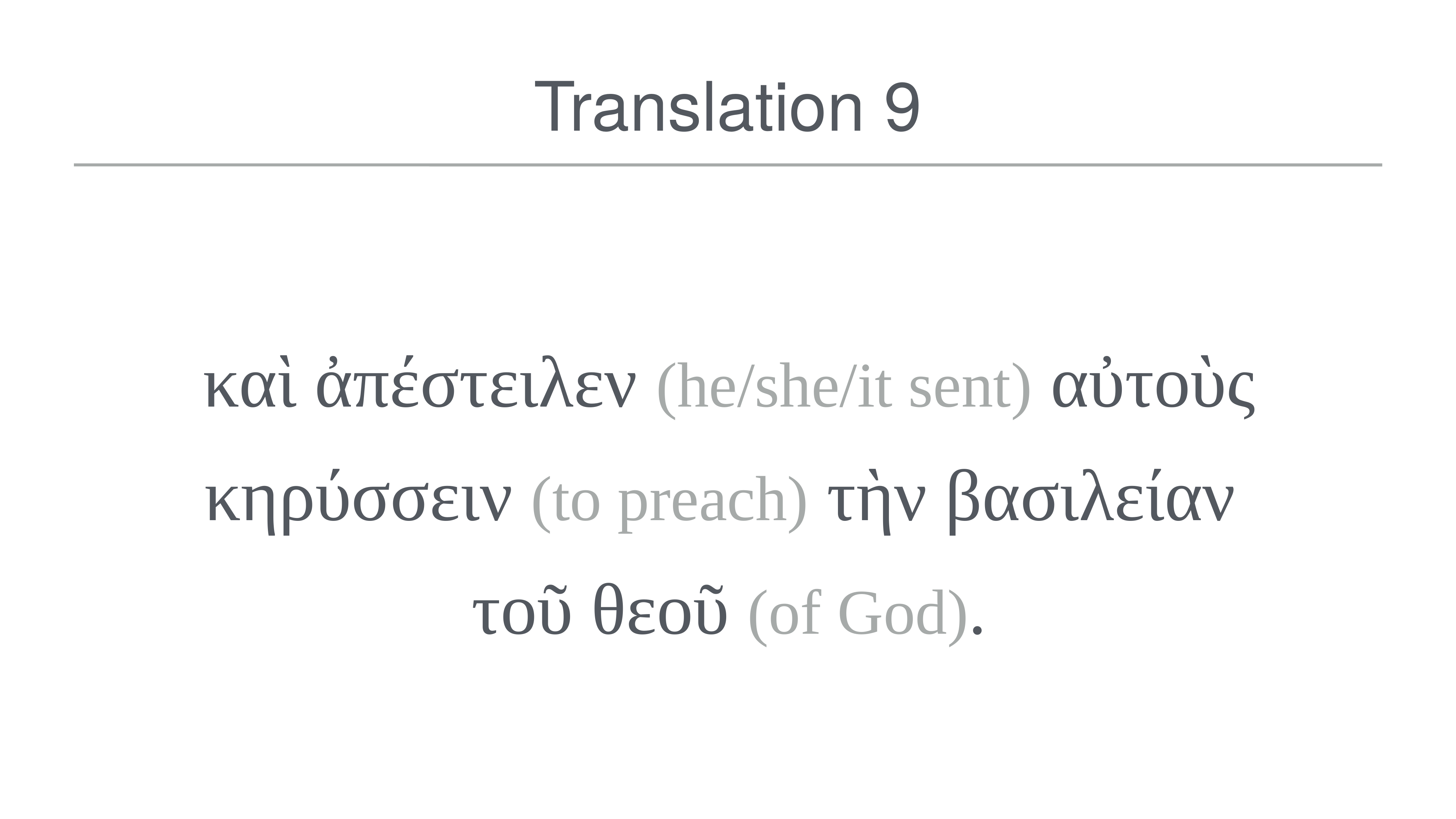

# Translation 9
καὶ ἀπέστειλεν (he/she/it sent) αὐτοὺς κηρύσσειν (to preach) τὴν βασιλείαν
τοῦ θεοῦ (of God).